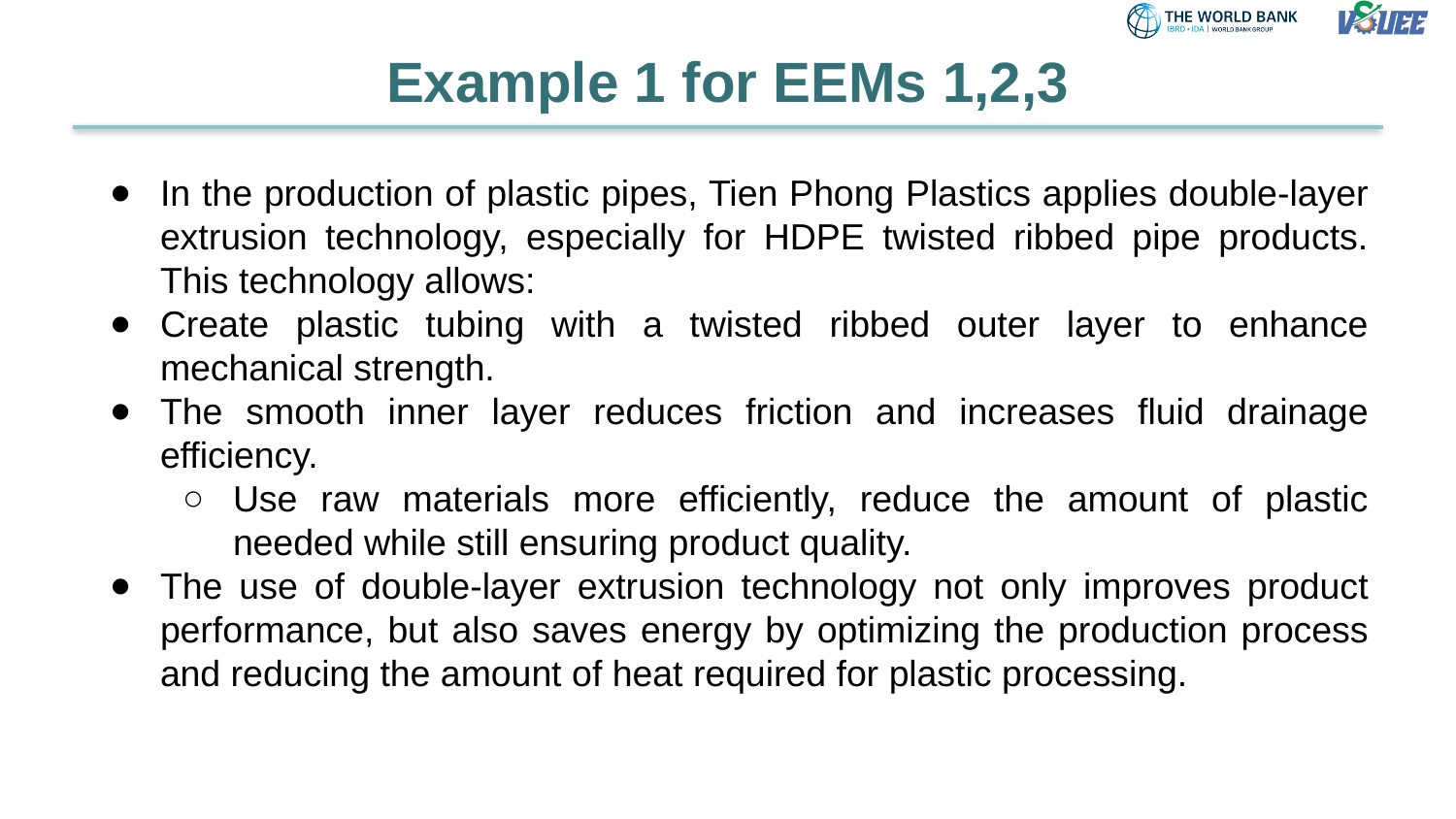

# Example 1 for EEMs 1,2,3
In the production of plastic pipes, Tien Phong Plastics applies double-layer extrusion technology, especially for HDPE twisted ribbed pipe products. This technology allows:​
Create plastic tubing with a twisted ribbed outer layer to enhance mechanical strength.
The smooth inner layer reduces friction and increases fluid drainage efficiency.
Use raw materials more efficiently, reduce the amount of plastic needed while still ensuring product quality.​
The use of double-layer extrusion technology not only improves product performance, but also saves energy by optimizing the production process and reducing the amount of heat required for plastic processing.